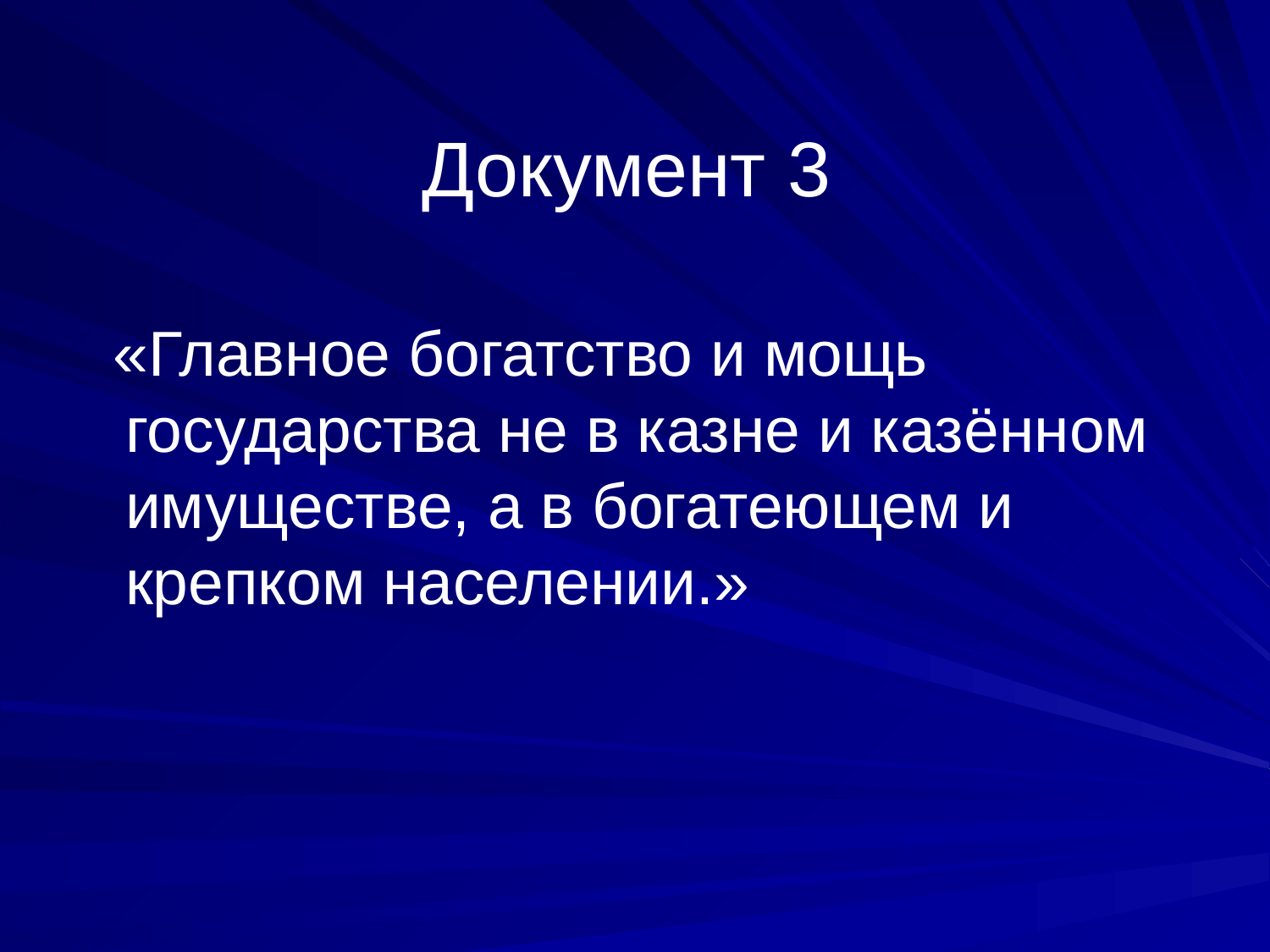

# Документ 3
  «Главное богатство и мощь государства не в казне и казённом имуществе, а в богатеющем и крепком населении.»